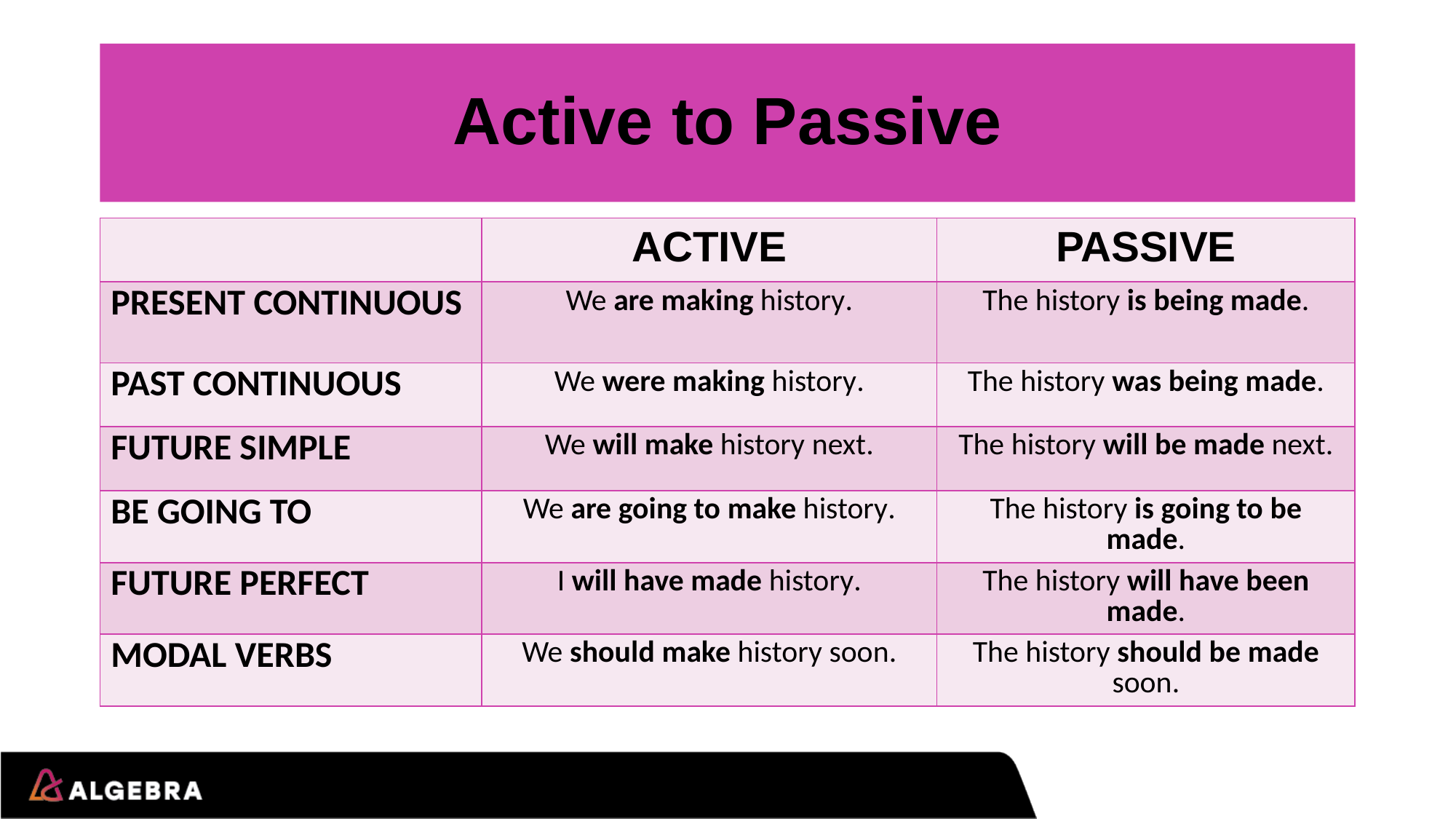

# Active to Passive
|  | ACTIVE | PASSIVE |
| --- | --- | --- |
| PRESENT CONTINUOUS | We are making history. | The history is being made. |
| PAST CONTINUOUS | We were making history. | The history was being made. |
| FUTURE SIMPLE | We will make history next. | The history will be made next. |
| BE GOING TO | We are going to make history. | The history is going to be made. |
| FUTURE PERFECT | I will have made history. | The history will have been made. |
| MODAL VERBS | We should make history soon. | The history should be made soon. |